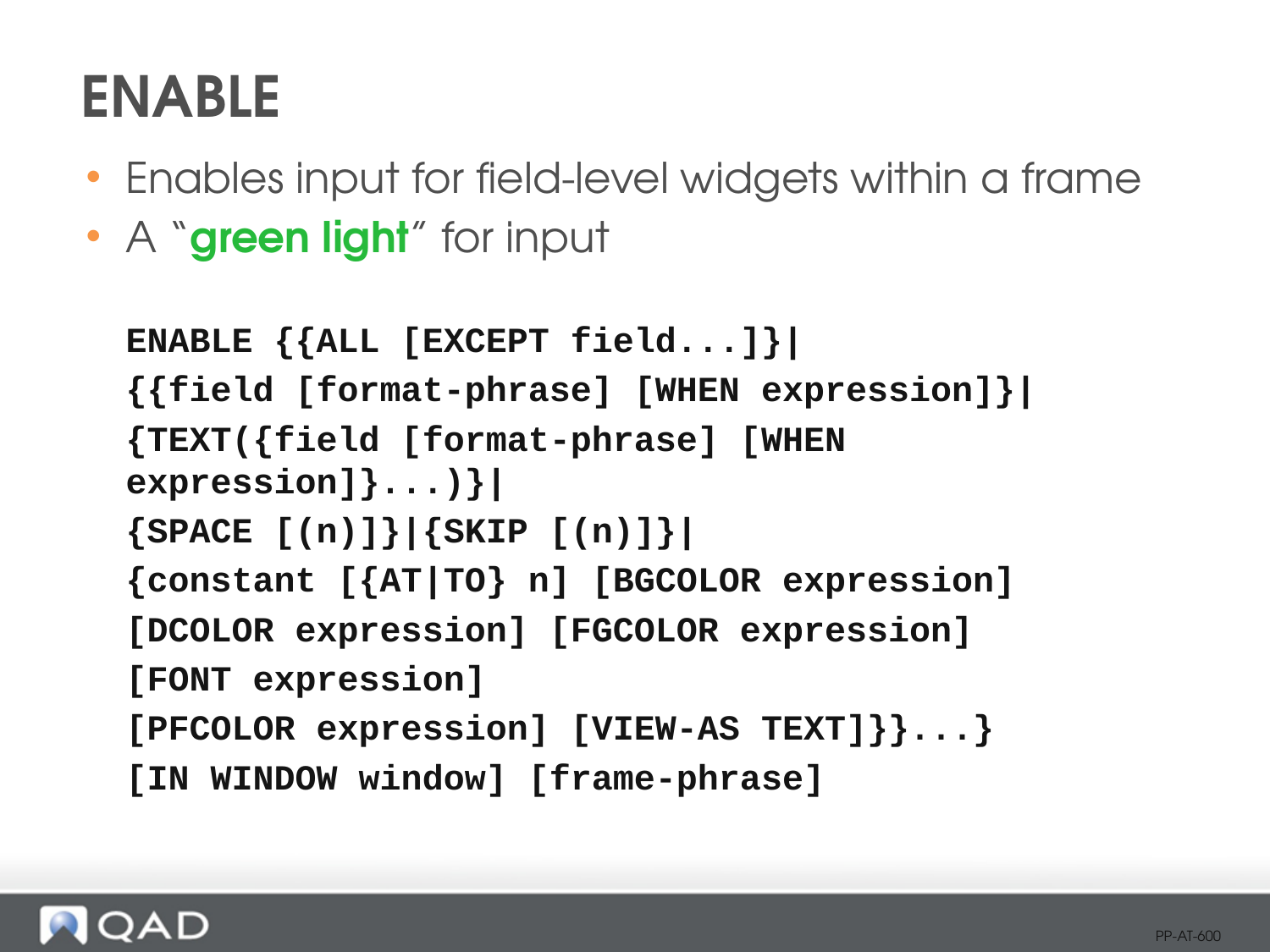

# ENABLE
Enables input for field-level widgets within a frame
A “green light” for input

	ENABLE {{ALL [EXCEPT field...]}|
	{{field [format-phrase] [WHEN expression]}|
	{TEXT({field [format-phrase] [WHEN expression]}...)}|
	{SPACE [(n)]}|{SKIP [(n)]}|
 	{constant [{AT|TO} n] [BGCOLOR expression]
	[DCOLOR expression] [FGCOLOR expression]
	[FONT expression]
	[PFCOLOR expression] [VIEW-AS TEXT]}}...}
	[IN WINDOW window] [frame-phrase]
PP-AT-600